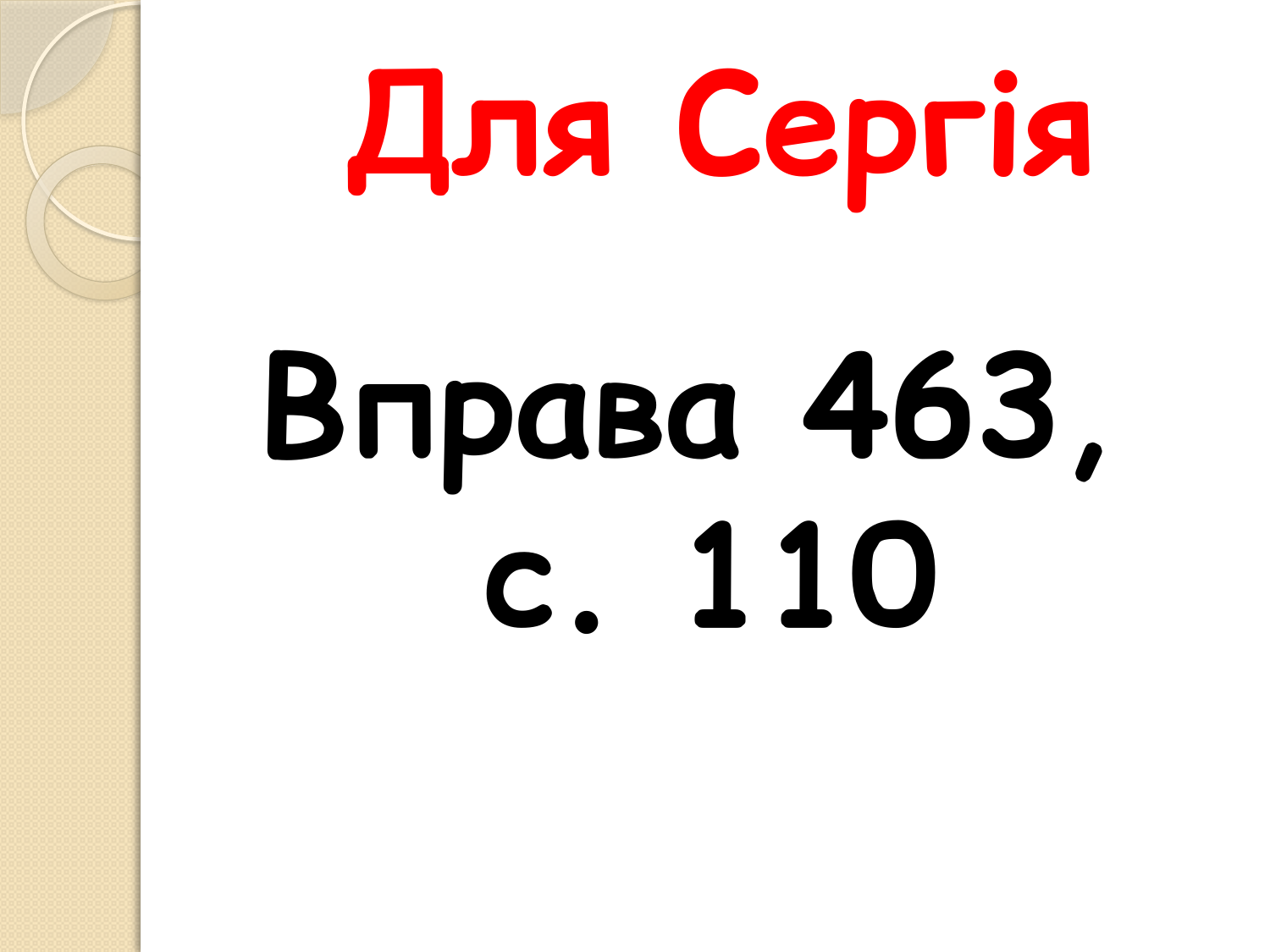

# Для Сергія

Вправа 463, с. 110